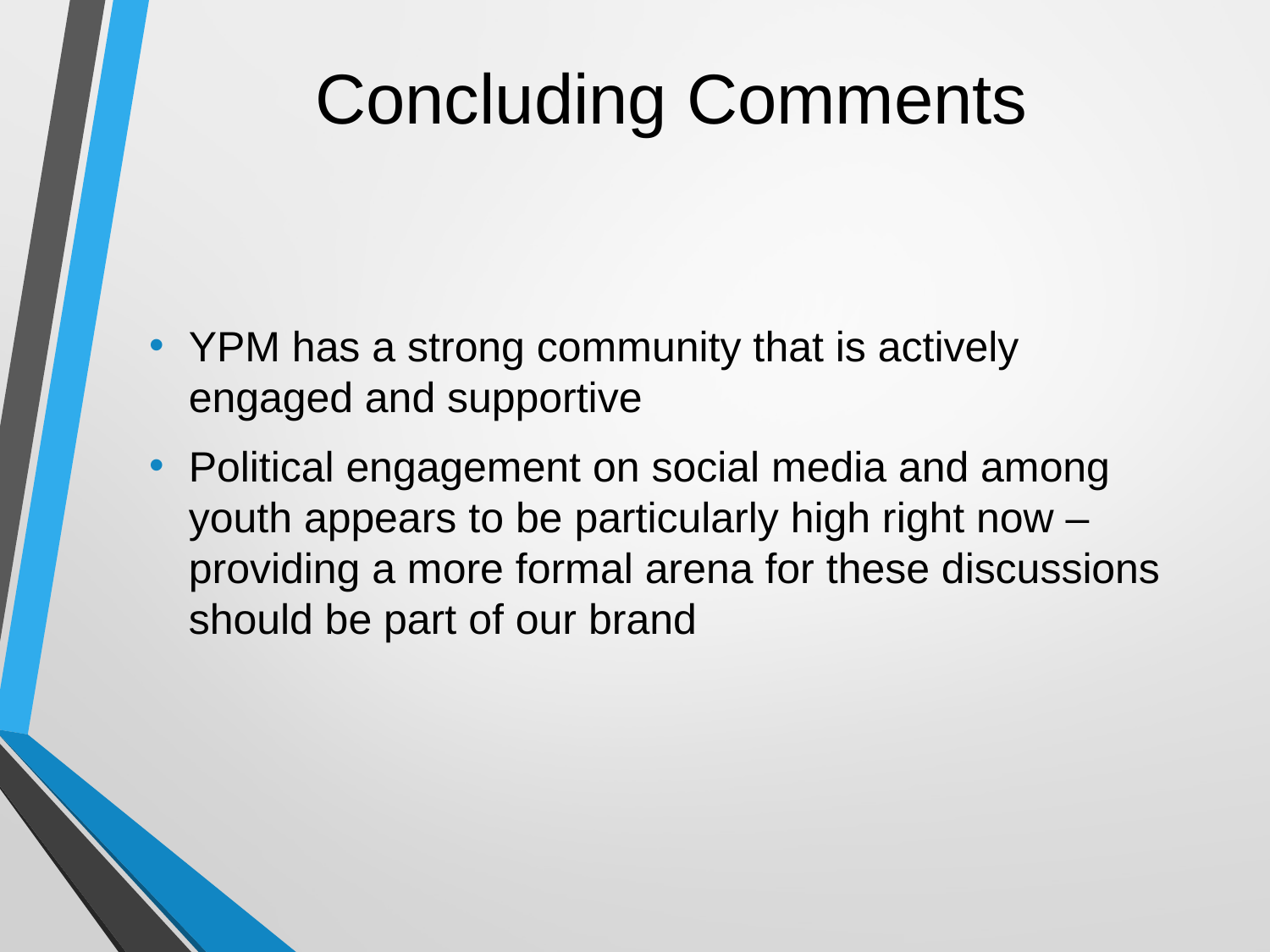

# Concluding Comments
YPM has a strong community that is actively engaged and supportive
Political engagement on social media and among youth appears to be particularly high right now – providing a more formal arena for these discussions should be part of our brand